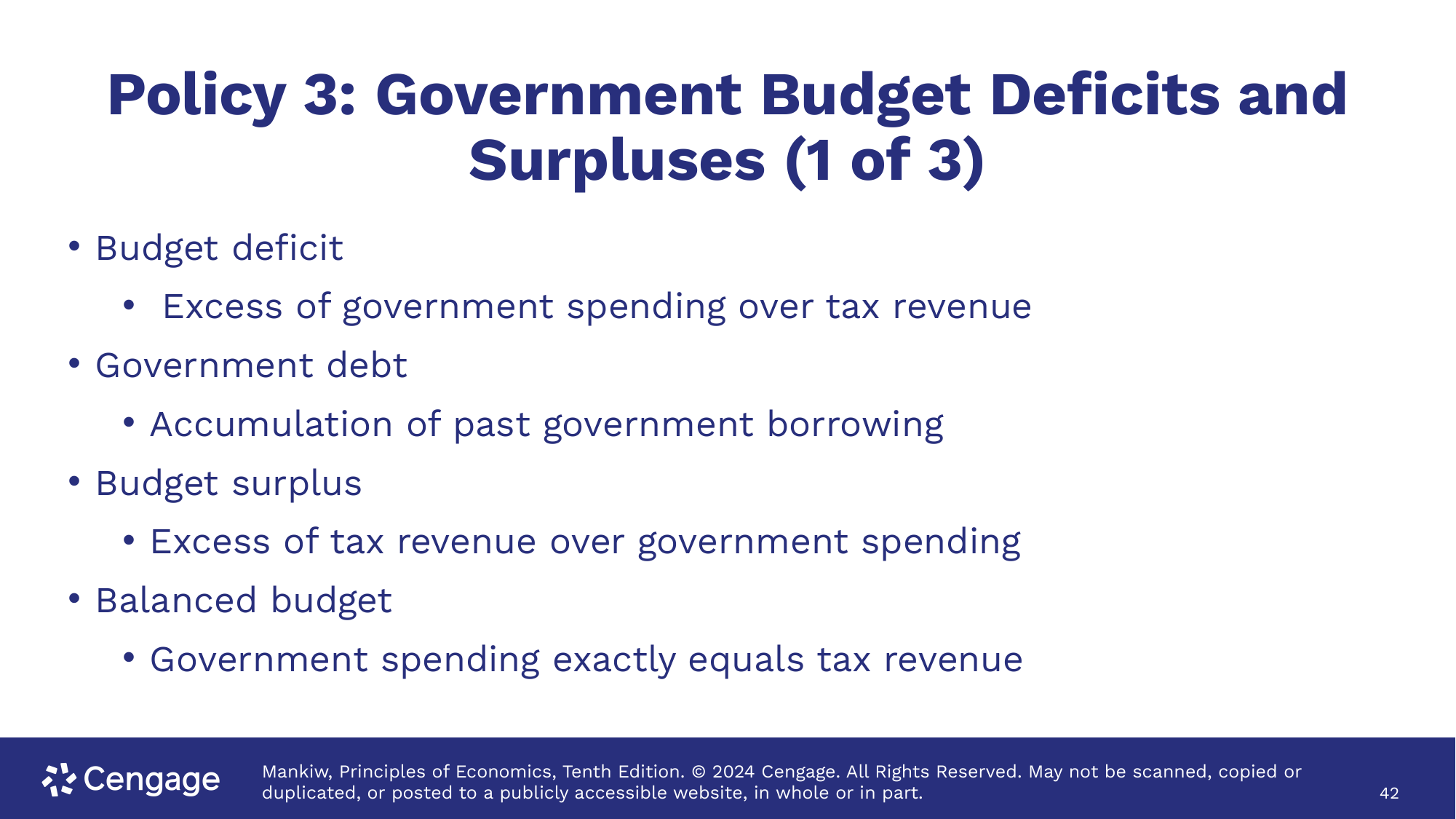

# Policy 3: Government Budget Deficits and Surpluses (1 of 3)
Budget deficit
 Excess of government spending over tax revenue
Government debt
Accumulation of past government borrowing
Budget surplus
Excess of tax revenue over government spending
Balanced budget
Government spending exactly equals tax revenue